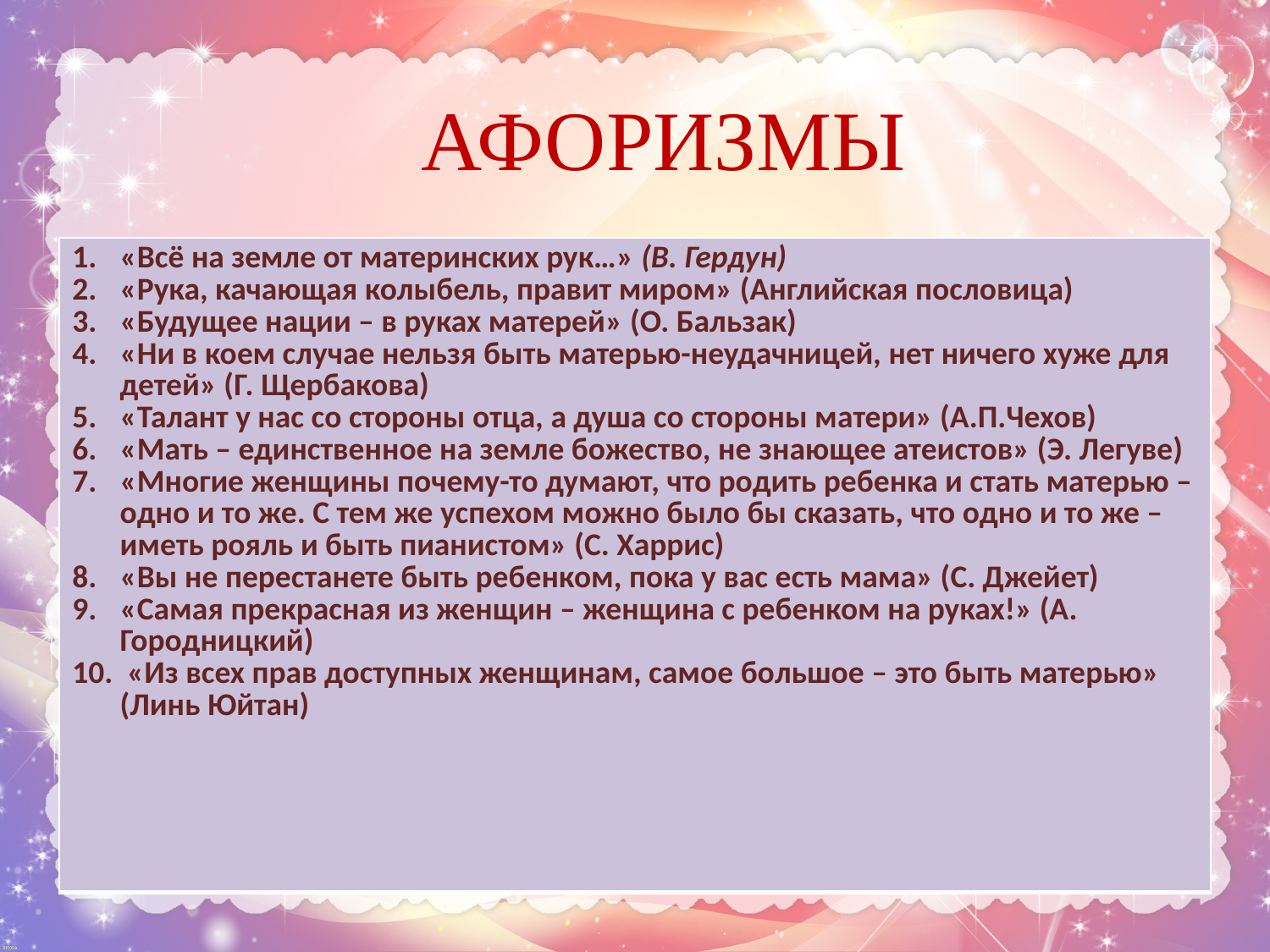

АФОРИЗМЫ
| «Всё на земле от материнских рук…» (В. Гердун) «Рука, качающая колыбель, правит миром» (Английская пословица) «Будущее нации – в руках матерей» (О. Бальзак) «Ни в коем случае нельзя быть матерью-неудачницей, нет ничего хуже для детей» (Г. Щербакова) «Талант у нас со стороны отца, а душа со стороны матери» (А.П.Чехов) «Мать – единственное на земле божество, не знающее атеистов» (Э. Легуве) «Многие женщины почему-то думают, что родить ребенка и стать матерью – одно и то же. С тем же успехом можно было бы сказать, что одно и то же – иметь рояль и быть пианистом» (С. Харрис) «Вы не перестанете быть ребенком, пока у вас есть мама» (С. Джейет) «Самая прекрасная из женщин – женщина с ребенком на руках!» (А. Городницкий) «Из всех прав доступных женщинам, самое большое – это быть матерью» (Линь Юйтан) |
| --- |